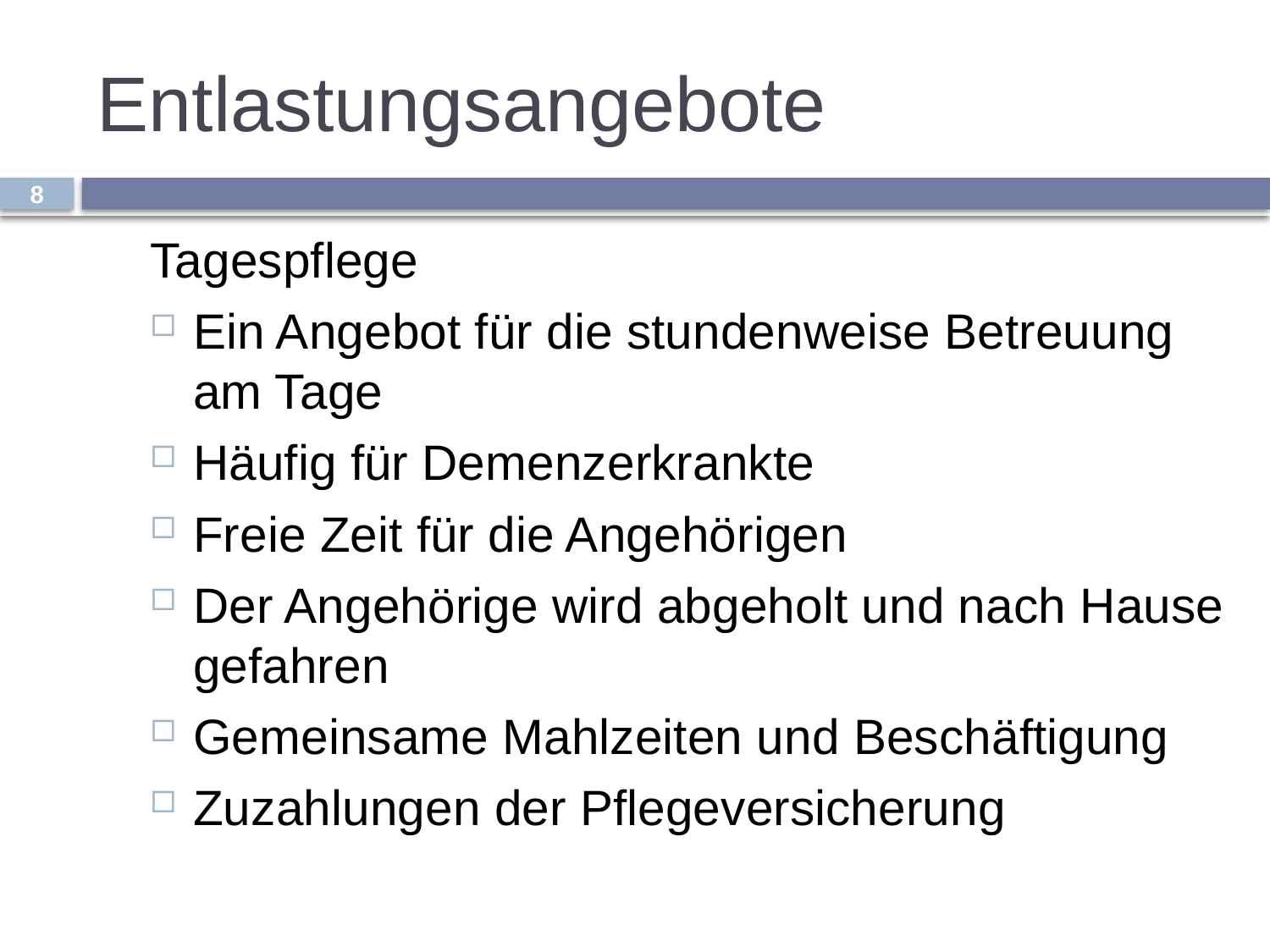

# Entlastungsangebote
8
Tagespflege
Ein Angebot für die stundenweise Betreuung am Tage
Häufig für Demenzerkrankte
Freie Zeit für die Angehörigen
Der Angehörige wird abgeholt und nach Hause gefahren
Gemeinsame Mahlzeiten und Beschäftigung
Zuzahlungen der Pflegeversicherung